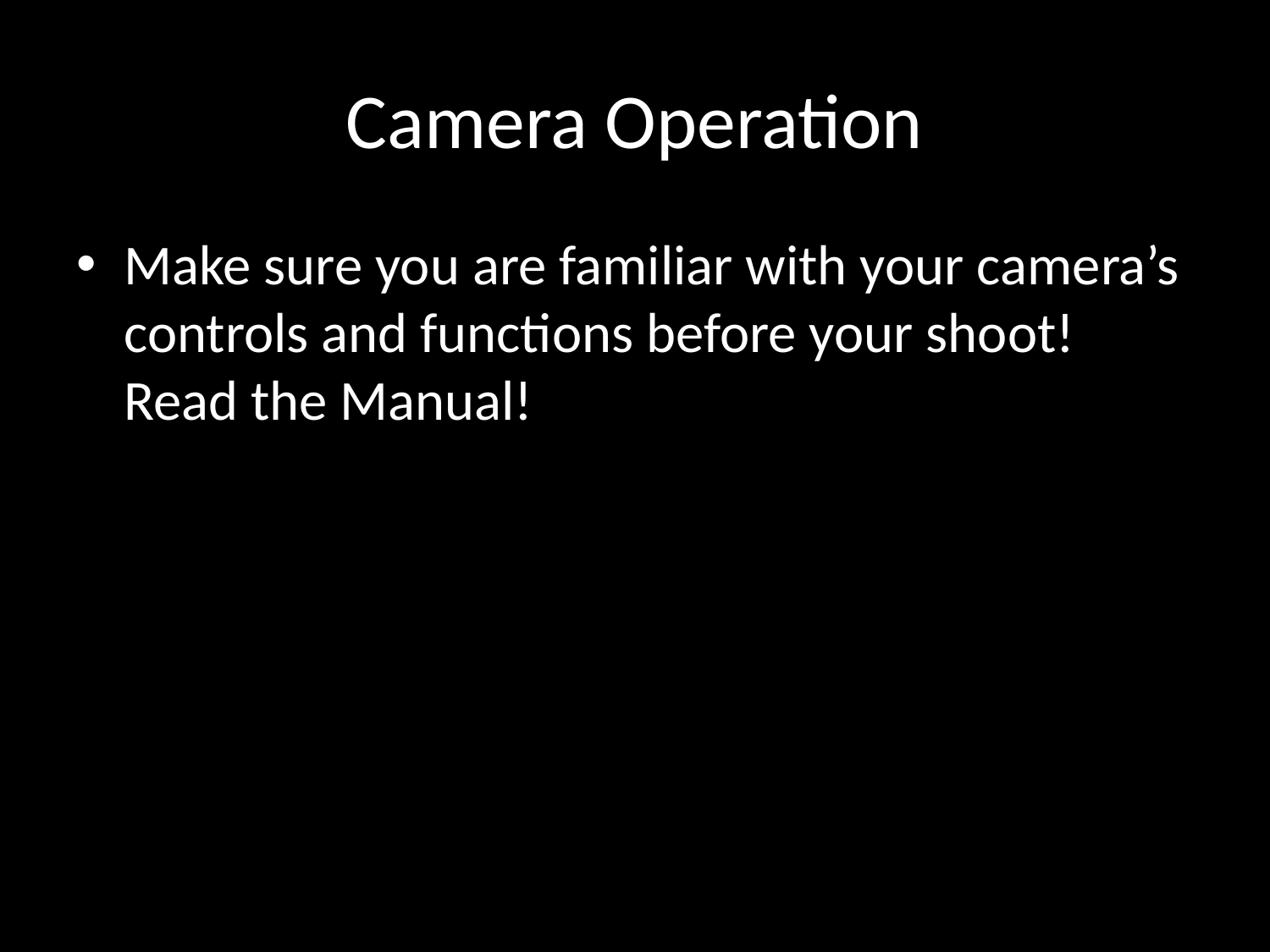

# Camera Operation
Make sure you are familiar with your camera’s controls and functions before your shoot!  Read the Manual!